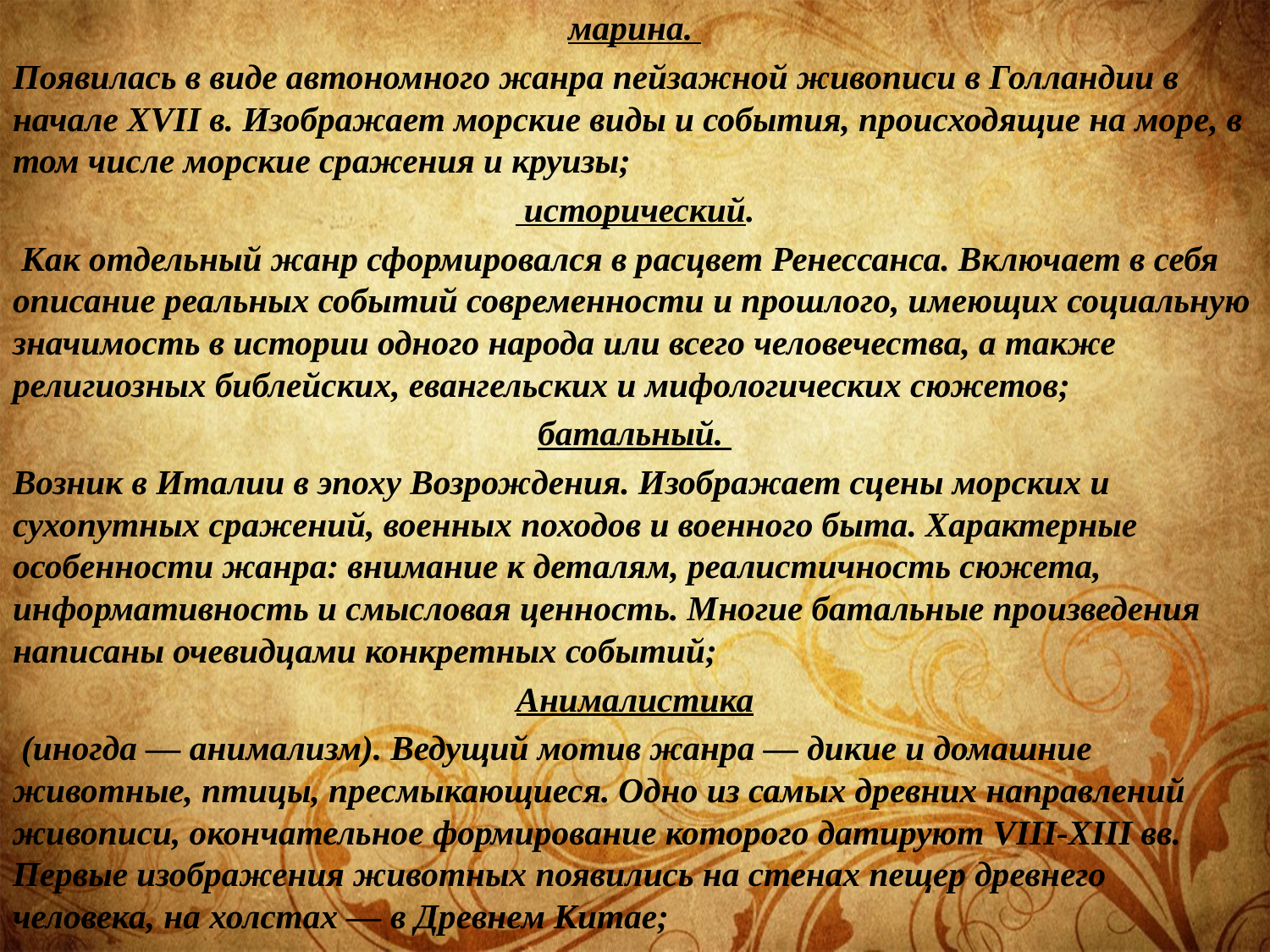

марина.
Появилась в виде автономного жанра пейзажной живописи в Голландии в начале XVII в. Изображает морские виды и события, происходящие на море, в том числе морские сражения и круизы;
 исторический.
 Как отдельный жанр сформировался в расцвет Ренессанса. Включает в себя описание реальных событий современности и прошлого, имеющих социальную значимость в истории одного народа или всего человечества, а также религиозных библейских, евангельских и мифологических сюжетов;
батальный.
Возник в Италии в эпоху Возрождения. Изображает сцены морских и сухопутных сражений, военных походов и военного быта. Характерные особенности жанра: внимание к деталям, реалистичность сюжета, информативность и смысловая ценность. Многие батальные произведения написаны очевидцами конкретных событий;
Анималистика
 (иногда — анимализм). Ведущий мотив жанра — дикие и домашние животные, птицы, пресмыкающиеся. Одно из самых древних направлений живописи, окончательное формирование которого датируют VIII-XIII вв. Первые изображения животных появились на стенах пещер древнего человека, на холстах — в Древнем Китае;